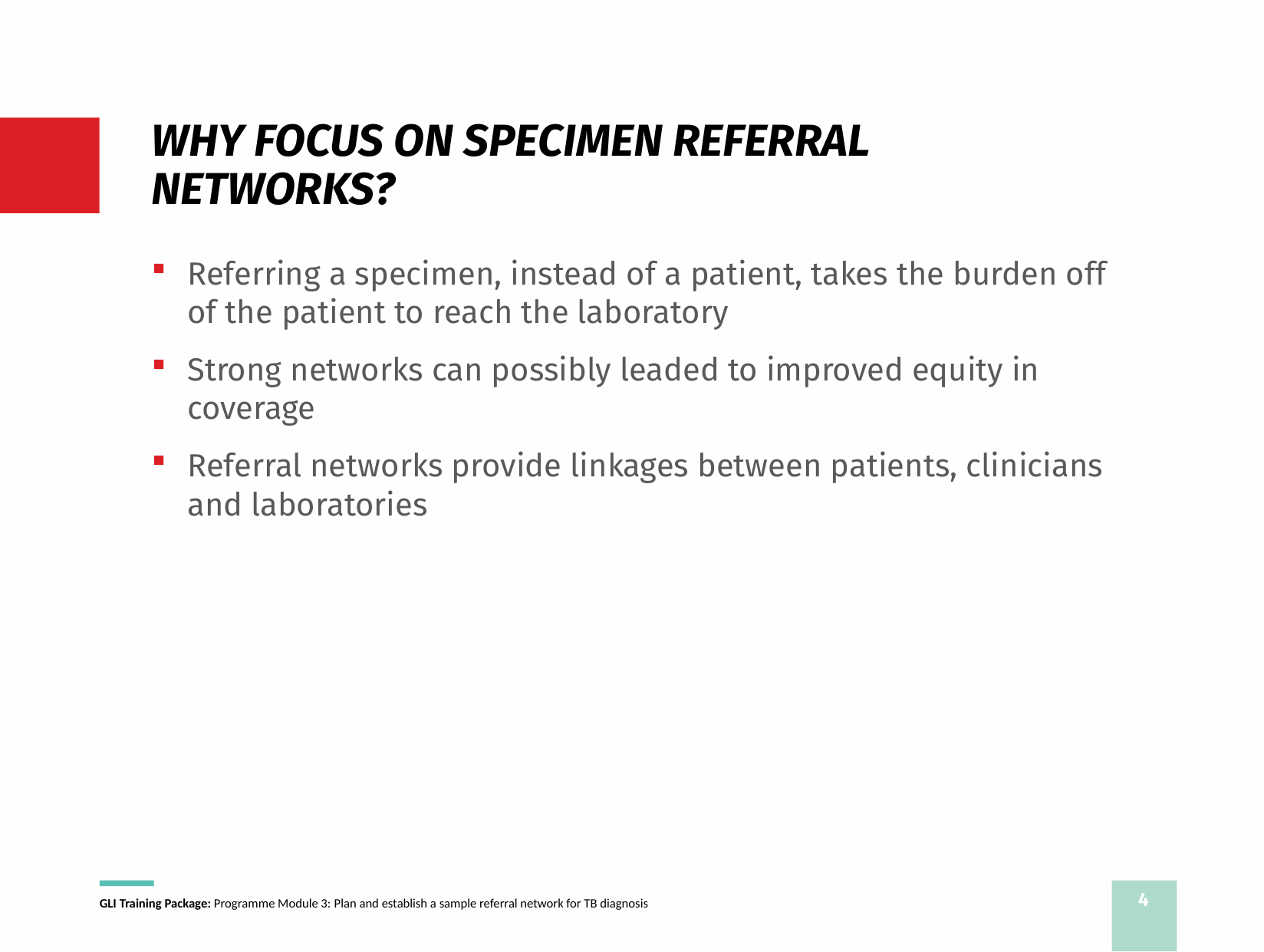

# WHY FOCUS ON SPECIMEN REFERRAL NETWORKS?
Referring a specimen, instead of a patient, takes the burden off of the patient to reach the laboratory
Strong networks can possibly leaded to improved equity in coverage
Referral networks provide linkages between patients, clinicians and laboratories